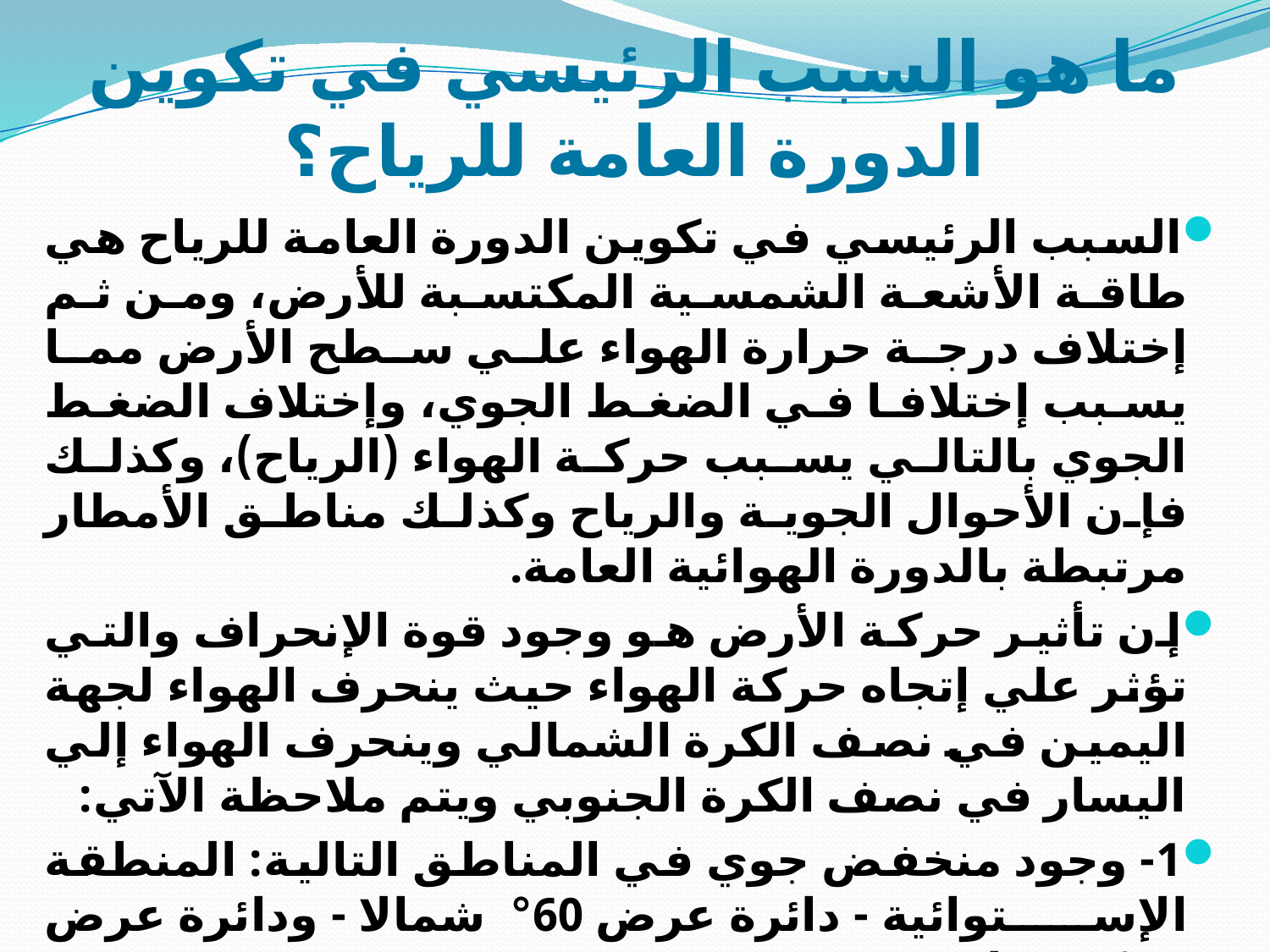

# ما هو السبب الرئيسي في تكوين الدورة العامة للرياح؟
السبب الرئيسي في تكوين الدورة العامة للرياح هي طاقة الأشعة الشمسية المكتسبة للأرض، ومن ثم إختلاف درجة حرارة الهواء علي سطح الأرض مما يسبب إختلافا في الضغط الجوي، وإختلاف الضغط الجوي بالتالي يسبب حركة الهواء (الرياح)، وكذلك فإن الأحوال الجوية والرياح وكذلك مناطق الأمطار مرتبطة بالدورة الهوائية العامة.
إن تأثير حركة الأرض هو وجود قوة الإنحراف والتي تؤثر علي إتجاه حركة الهواء حيث ينحرف الهواء لجهة اليمين في نصف الكرة الشمالي وينحرف الهواء إلي اليسار في نصف الكرة الجنوبي ويتم ملاحظة الآتي:
1- وجود منخفض جوي في المناطق التالية: المنطقة الإستوائية - دائرة عرض 60°  شمالا - ودائرة عرض 60° جنوبا.
2-  وجود مرتفع جوي في المناطق التالية:  دائرة عرض 30°  شمالا - دائرة عرض  30 ° جنوبا - القطبين الجنوبي والشمالي.